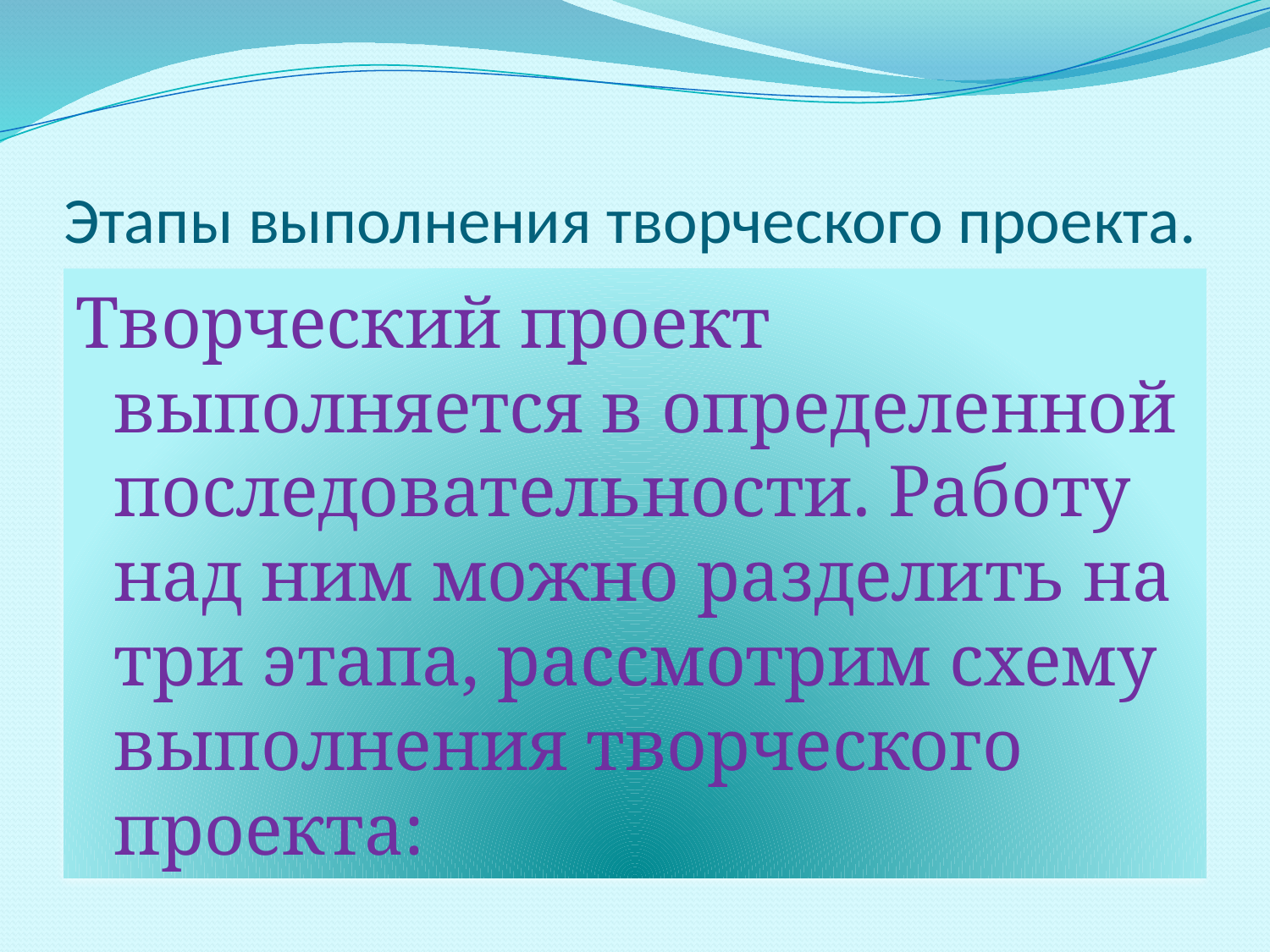

# Этапы выполнения творческого проекта.
Творческий проект выполняется в определенной последовательности. Работу над ним можно разделить на три этапа, рассмотрим схему выполнения творческого проекта: